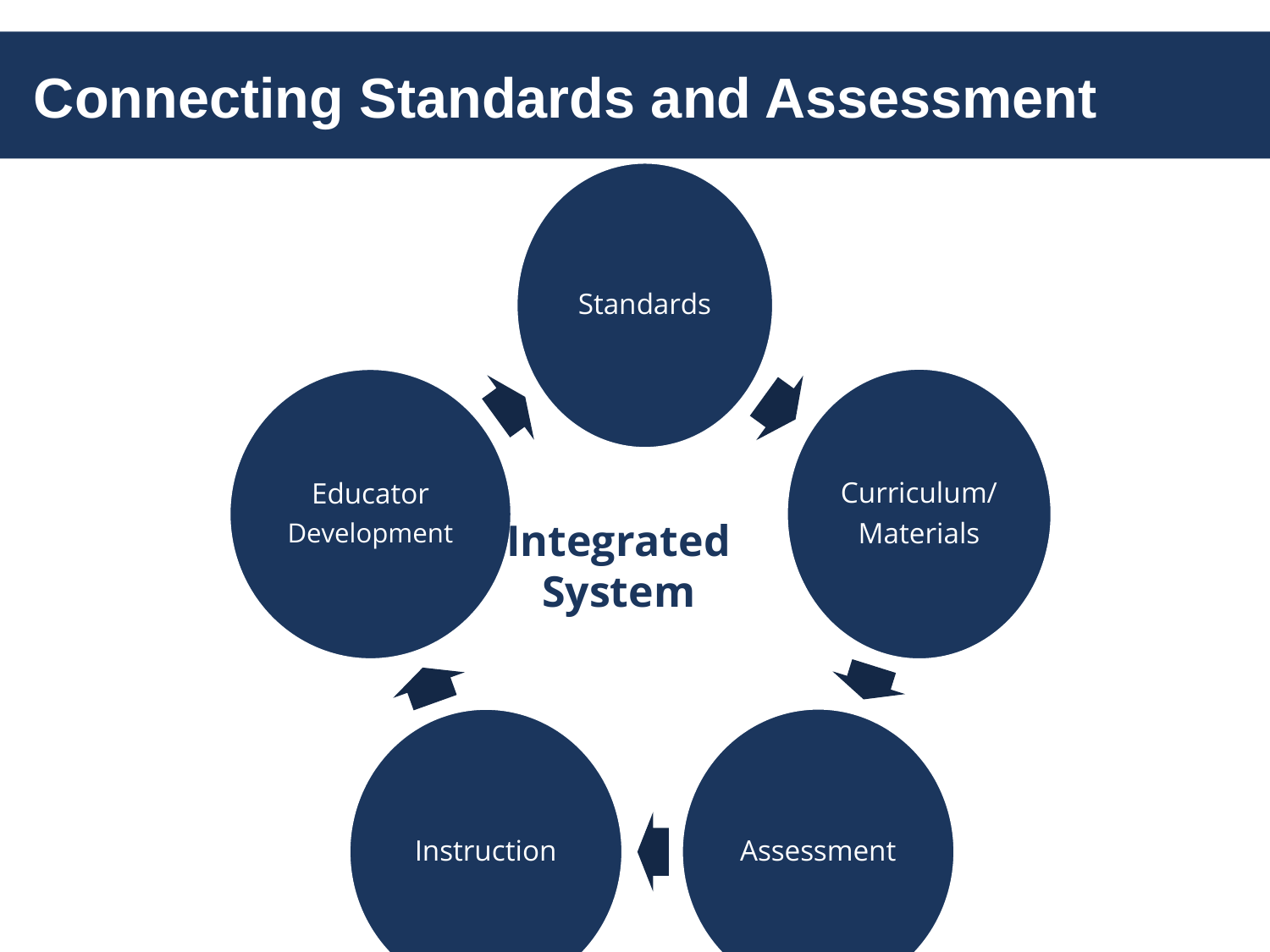

# Connecting Standards and Assessment
Standards

Curriculum/
Materials

Assessment

Instruction

Educator
Development

Integrated
System